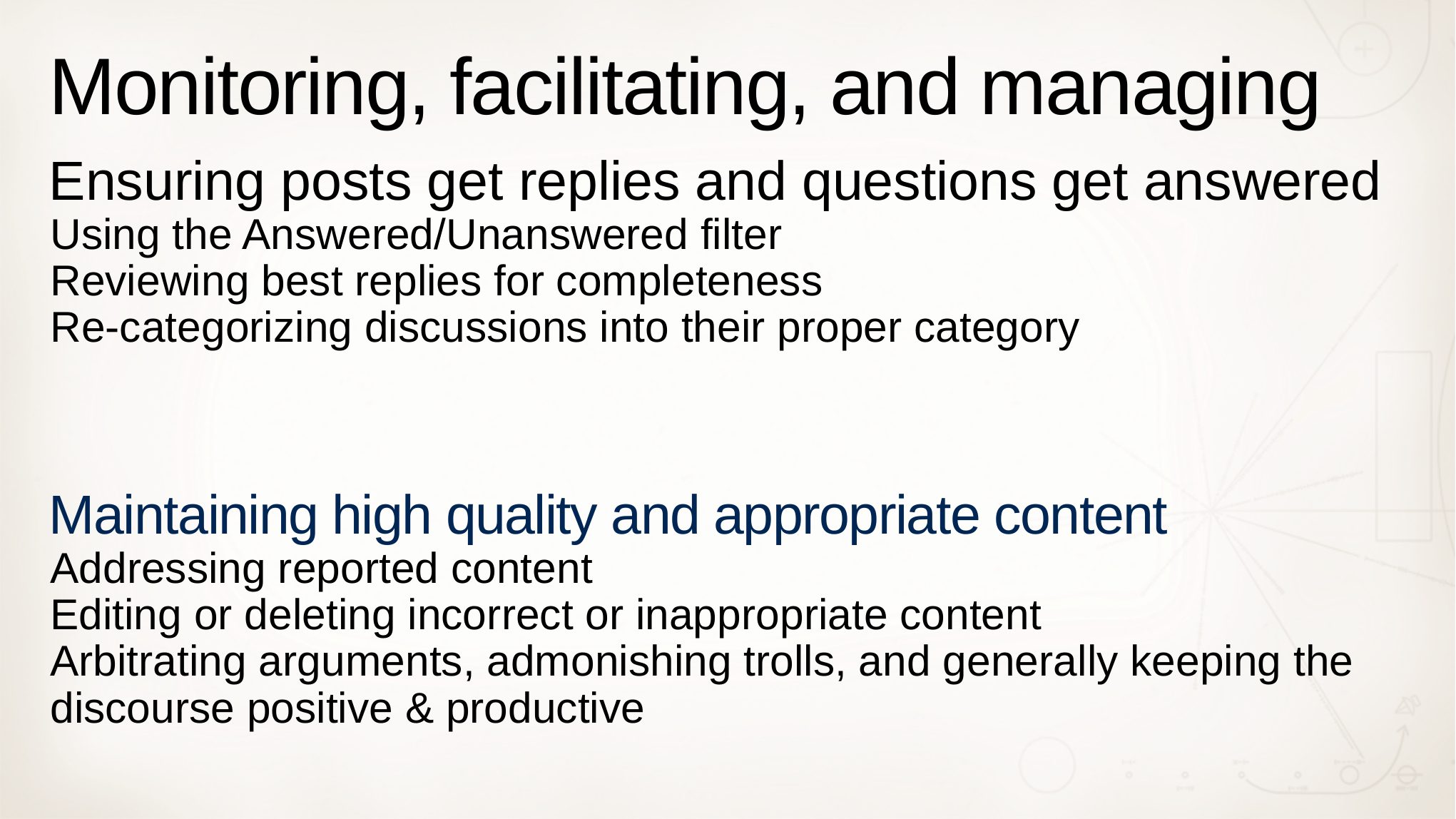

# Monitoring, facilitating, and managing
Ensuring posts get replies and questions get answered
Using the Answered/Unanswered filter
Reviewing best replies for completeness
Re-categorizing discussions into their proper category

Maintaining high quality and appropriate content
Addressing reported content
Editing or deleting incorrect or inappropriate content
Arbitrating arguments, admonishing trolls, and generally keeping the discourse positive & productive